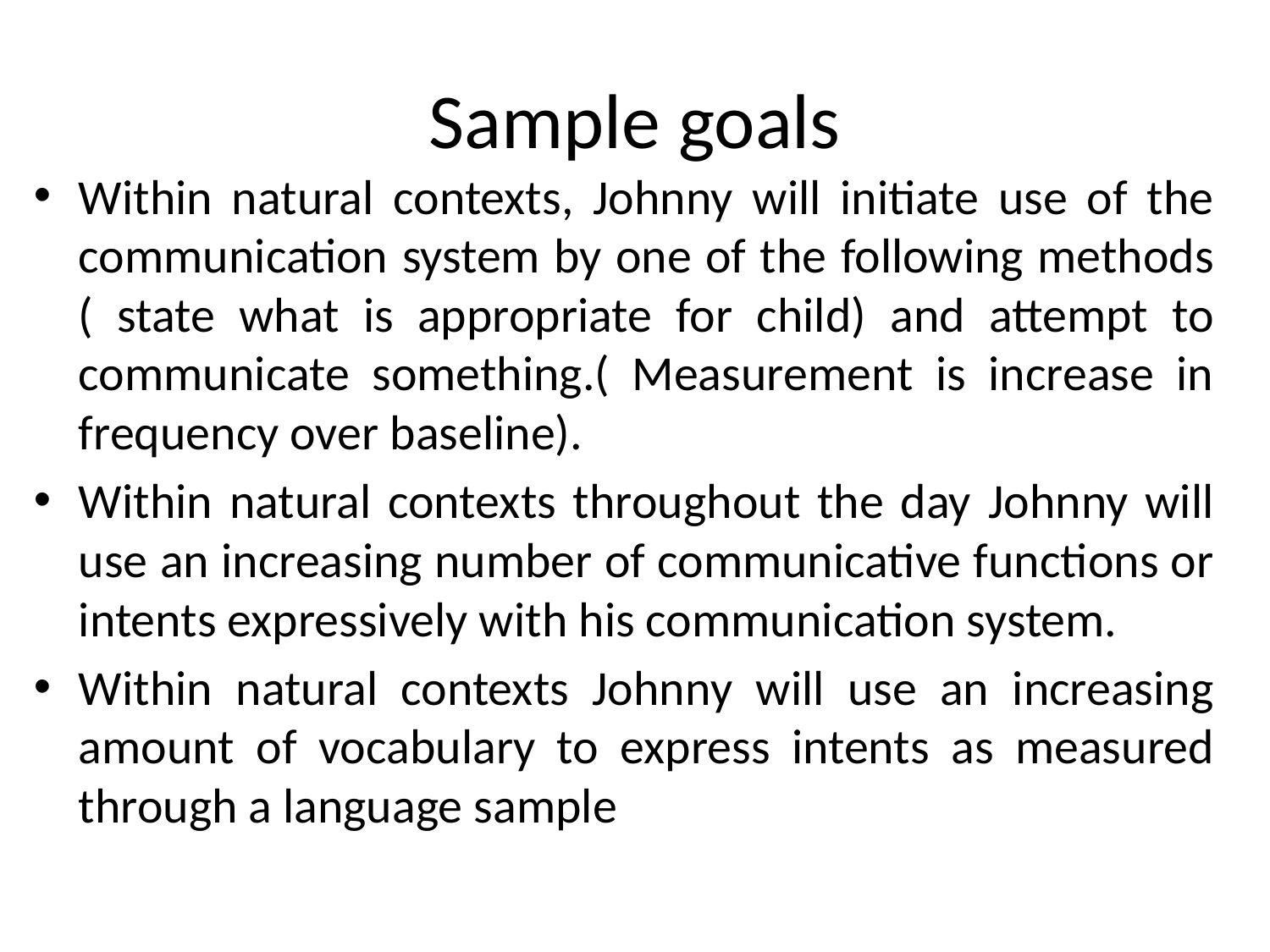

# Sample goals
Within natural contexts, Johnny will initiate use of the communication system by one of the following methods ( state what is appropriate for child) and attempt to communicate something.( Measurement is increase in frequency over baseline).
Within natural contexts throughout the day Johnny will use an increasing number of communicative functions or intents expressively with his communication system.
Within natural contexts Johnny will use an increasing amount of vocabulary to express intents as measured through a language sample